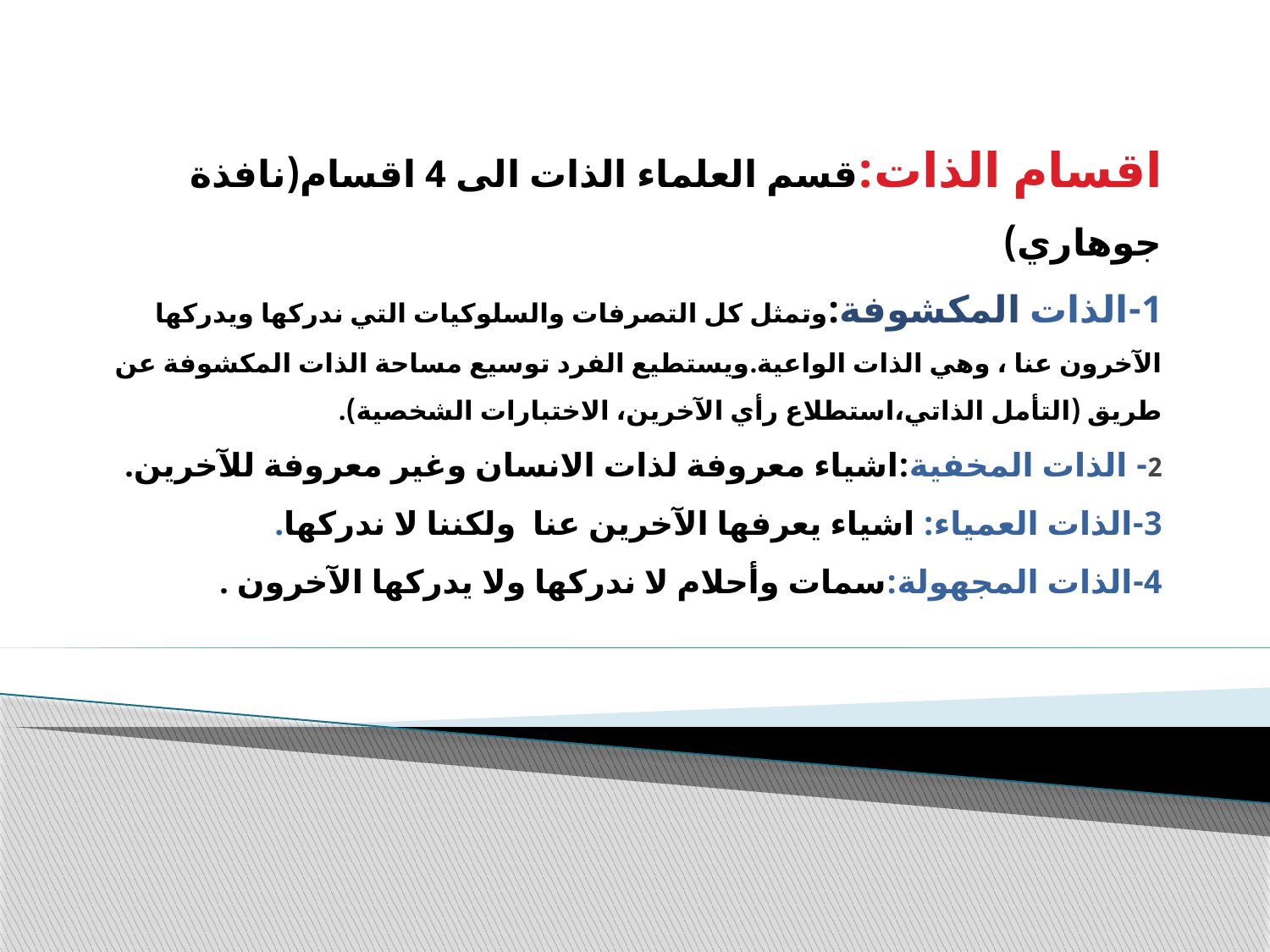

# اقسام الذات:قسم العلماء الذات الى 4 اقسام(نافذة جوهاري) 1-الذات المكشوفة:وتمثل كل التصرفات والسلوكيات التي ندركها ويدركها الآخرون عنا ، وهي الذات الواعية.ويستطيع الفرد توسيع مساحة الذات المكشوفة عن طريق (التأمل الذاتي،استطلاع رأي الآخرين، الاختبارات الشخصية). 2- الذات المخفية:اشياء معروفة لذات الانسان وغير معروفة للآخرين. 3-الذات العمياء: اشياء يعرفها الآخرين عنا  ولكننا لا ندركها. 4-الذات المجهولة:سمات وأحلام لا ندركها ولا يدركها الآخرون .